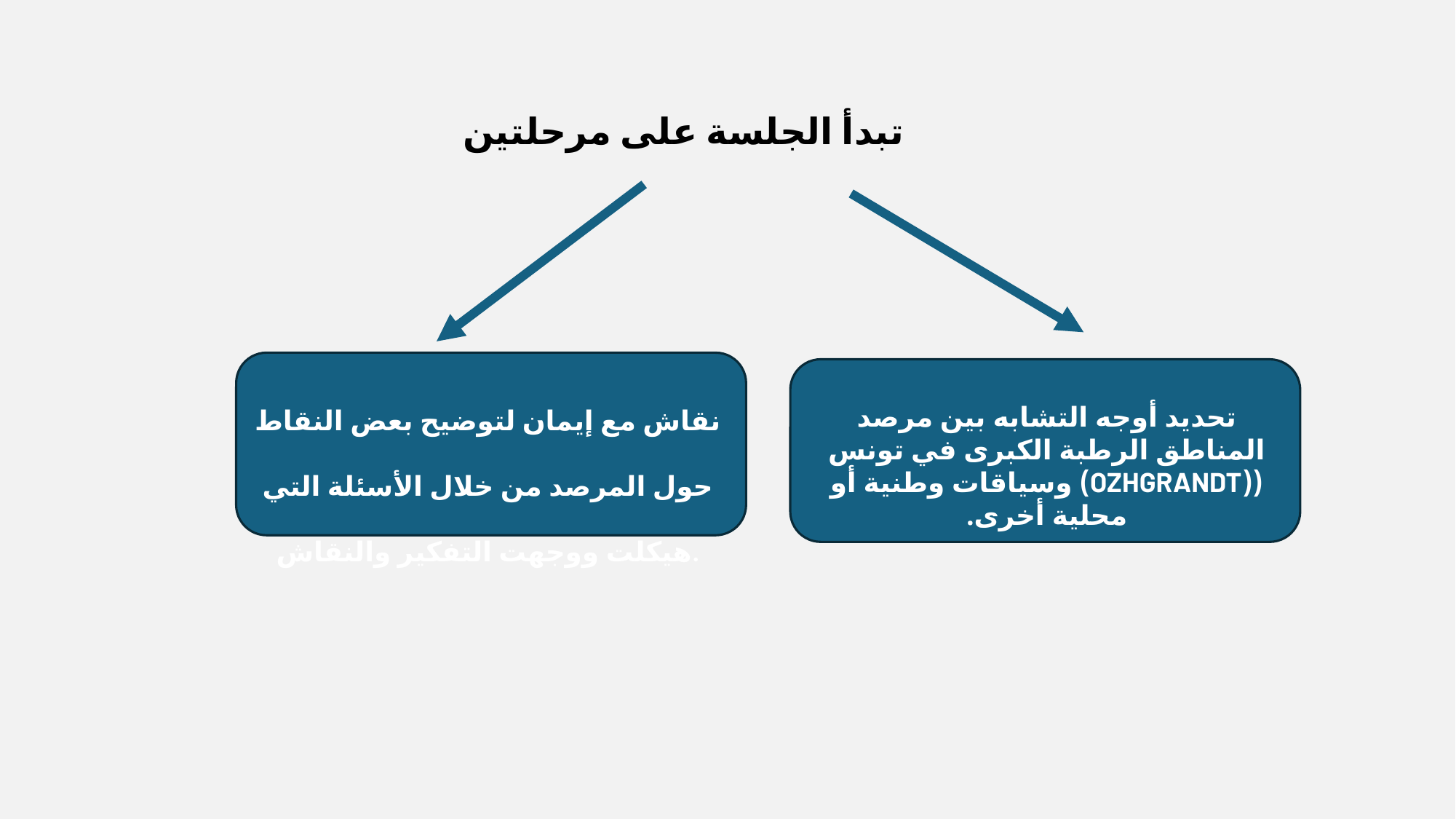

تبدأ الجلسة على مرحلتين

نقاش مع إيمان لتوضيح بعض النقاط حول المرصد من خلال الأسئلة التي هيكلت ووجهت التفكير والنقاش.
تحديد أوجه التشابه بين مرصد المناطق الرطبة الكبرى في تونس ((OZHGRANDT) وسياقات وطنية أو محلية أخرى.